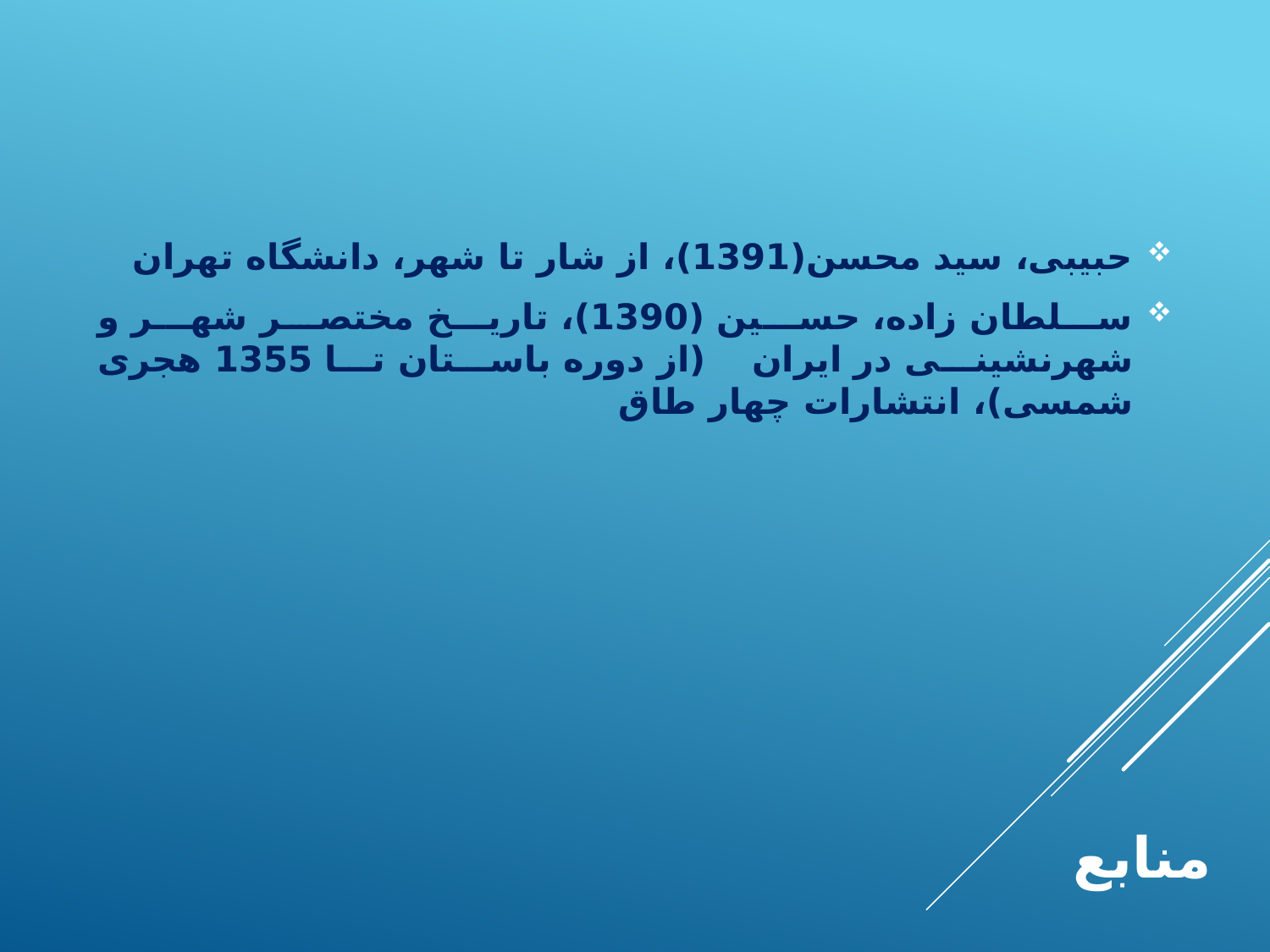

حبیبی، سید محسن(1391)، از شار تا شهر، دانشگاه تهران
سلطان زاده، حسین (1390)، تاریخ مختصر شهر و شهرنشینی در ایران (از دوره باستان تا 1355 هجری شمسی)، انتشارات چهار طاق

# منابع